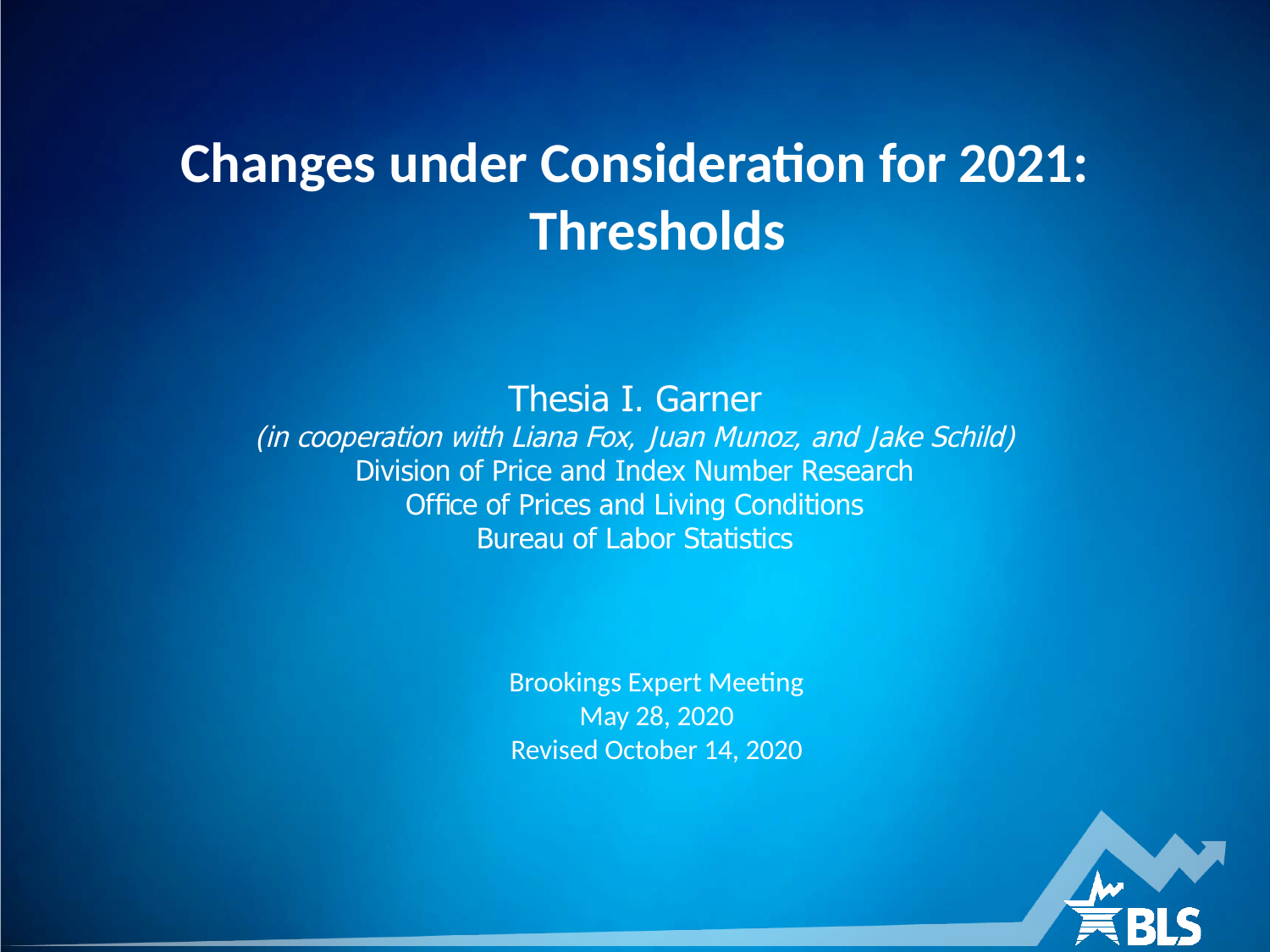

Changes under Consideration for 2021: Thresholds
Thesia I. Garner
(in cooperation with Liana Fox, Juan Munoz, and Jake Schild)
Division of Price and Index Number Research
Office of Prices and Living Conditions
Bureau of Labor Statistics

Brookings Expert Meeting
May 28, 2020
Revised October 14, 2020